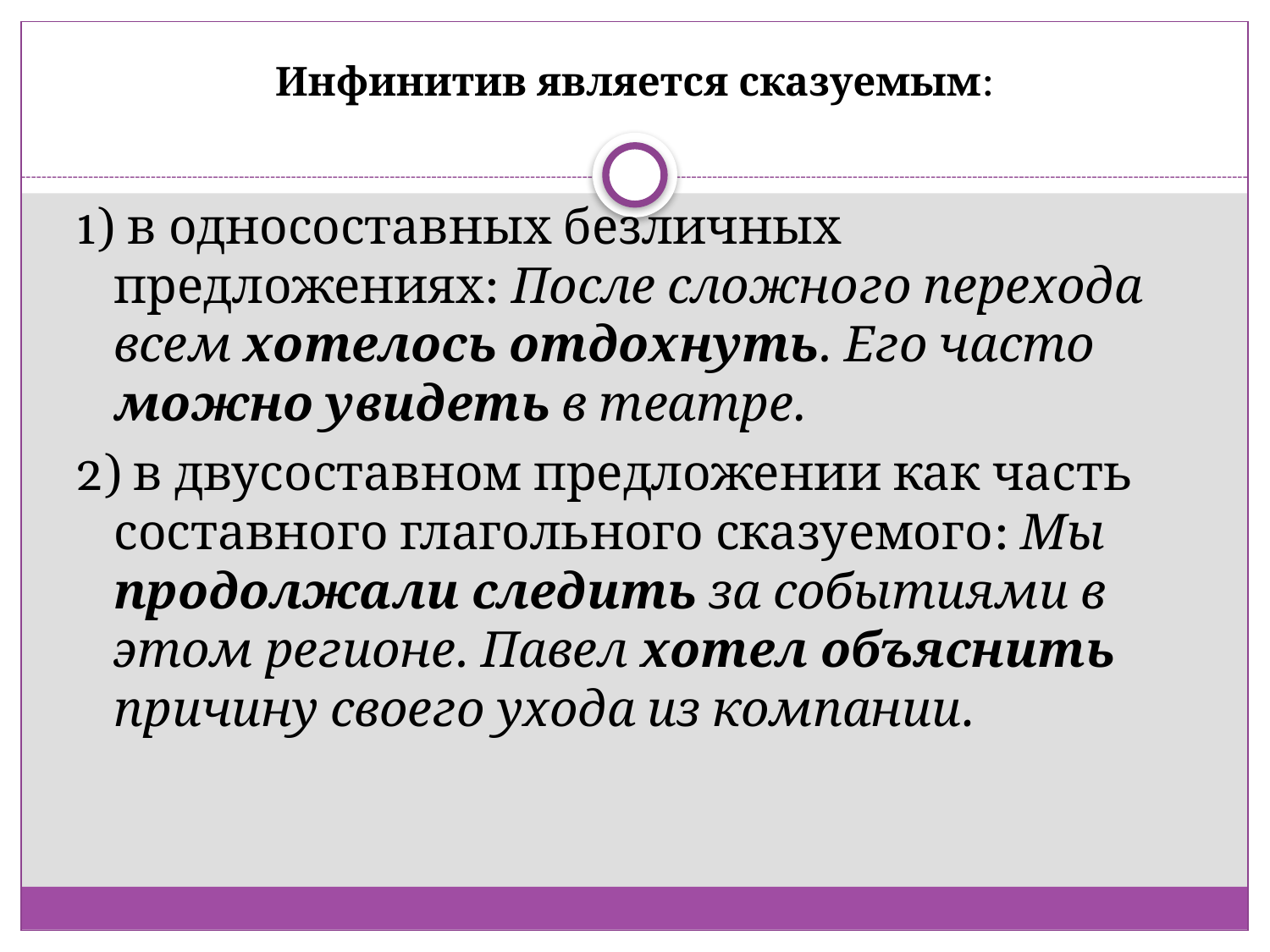

# Инфинитив является сказуемым:
1) в односоставных безличных предложениях: После сложного перехода всем хотелось отдохнуть. Его часто можно увидеть в театре.
2) в двусоставном предложении как часть составного глагольного сказуемого: Мы продолжали следить за событиями в этом регионе. Павел хотел объяснить причину своего ухода из компании.